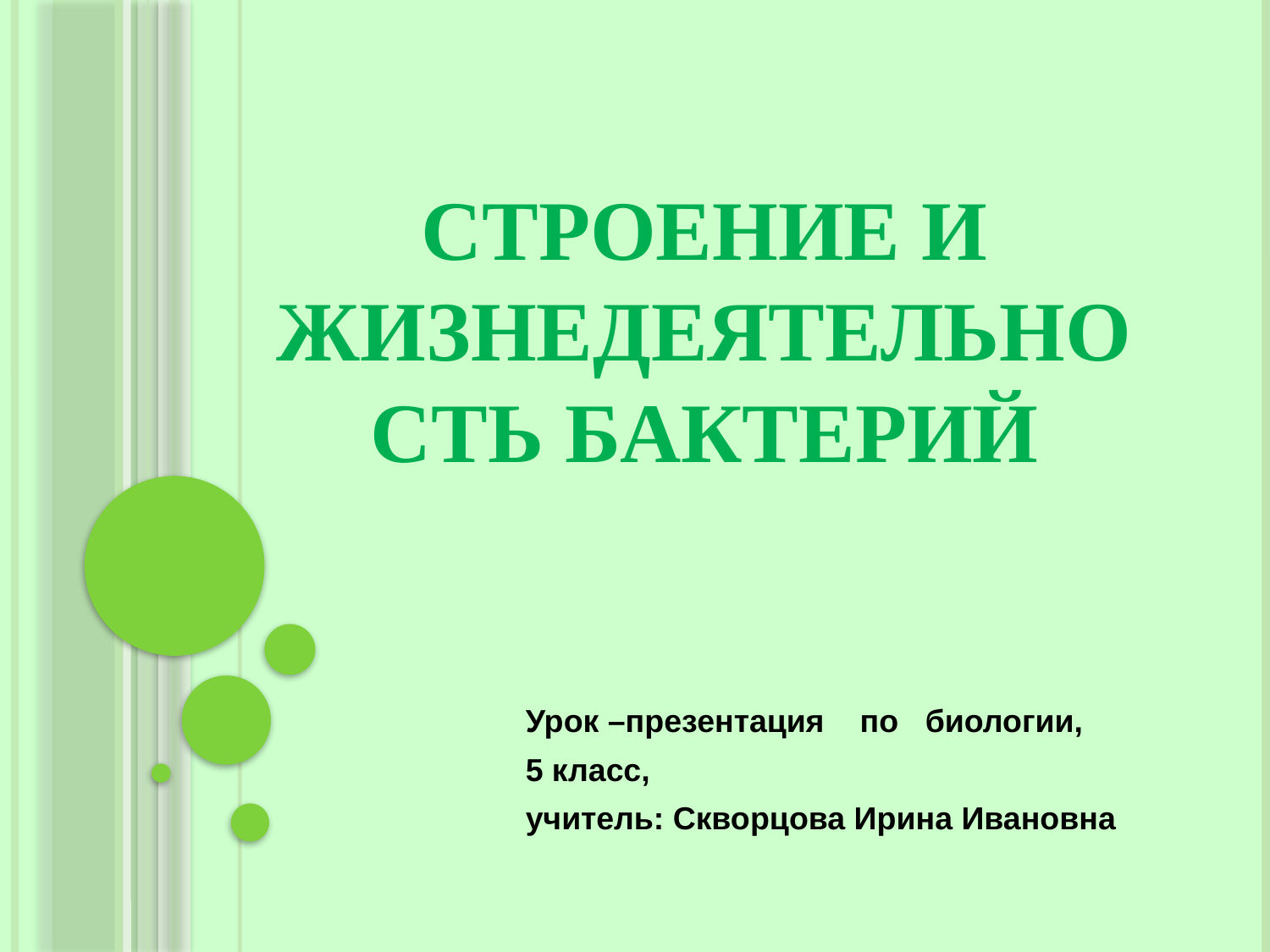

# Строение и жизнедеятельность бактерий
                      Урок –презентация    по   биологии,
                      5 класс,
                      учитель: Скворцова Ирина Ивановна